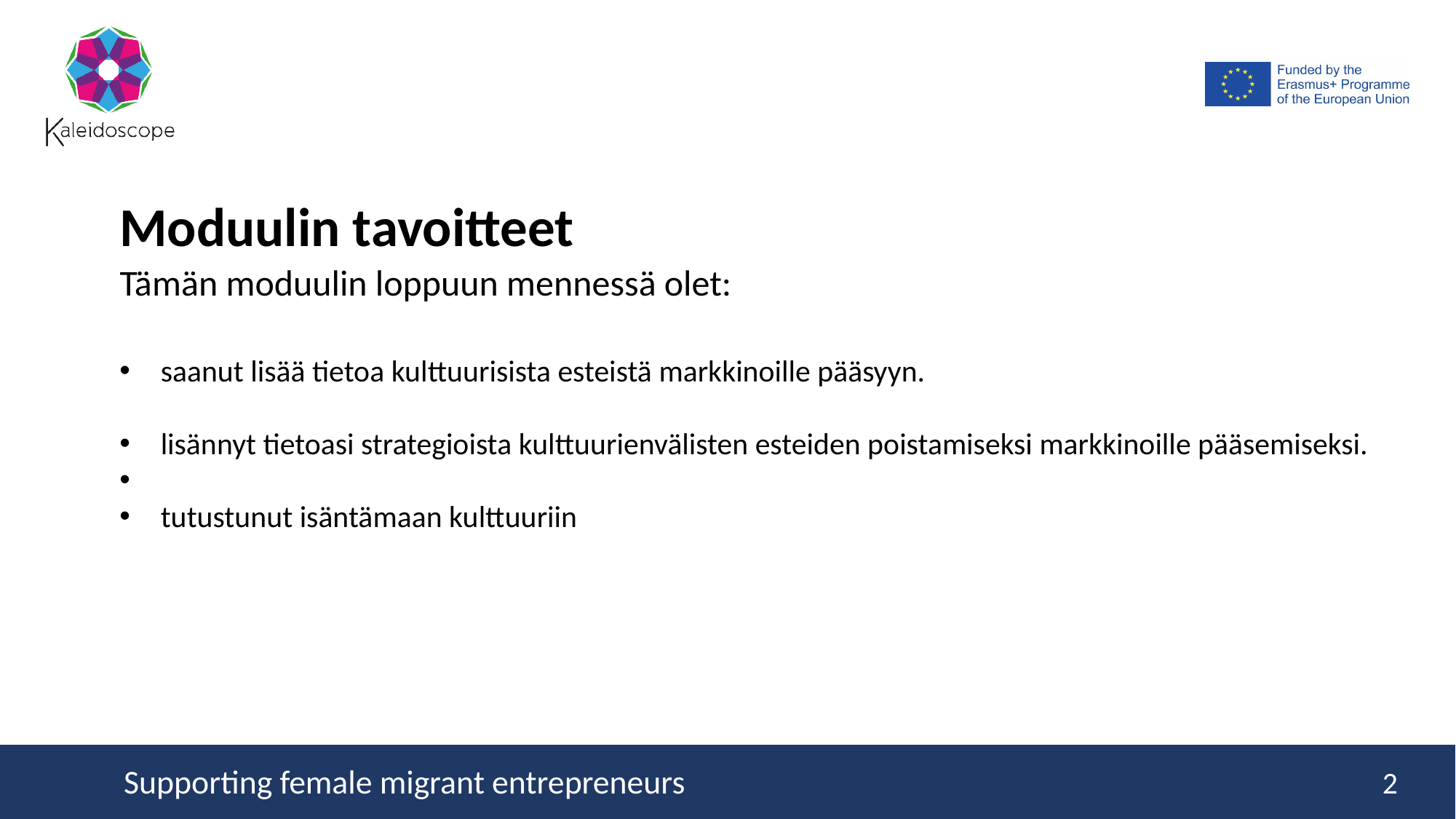

Moduulin tavoitteet
Tämän moduulin loppuun mennessä olet:

saanut lisää tietoa kulttuurisista esteistä markkinoille pääsyyn.

lisännyt tietoasi strategioista kulttuurienvälisten esteiden poistamiseksi markkinoille pääsemiseksi.

tutustunut isäntämaan kulttuuriin
2